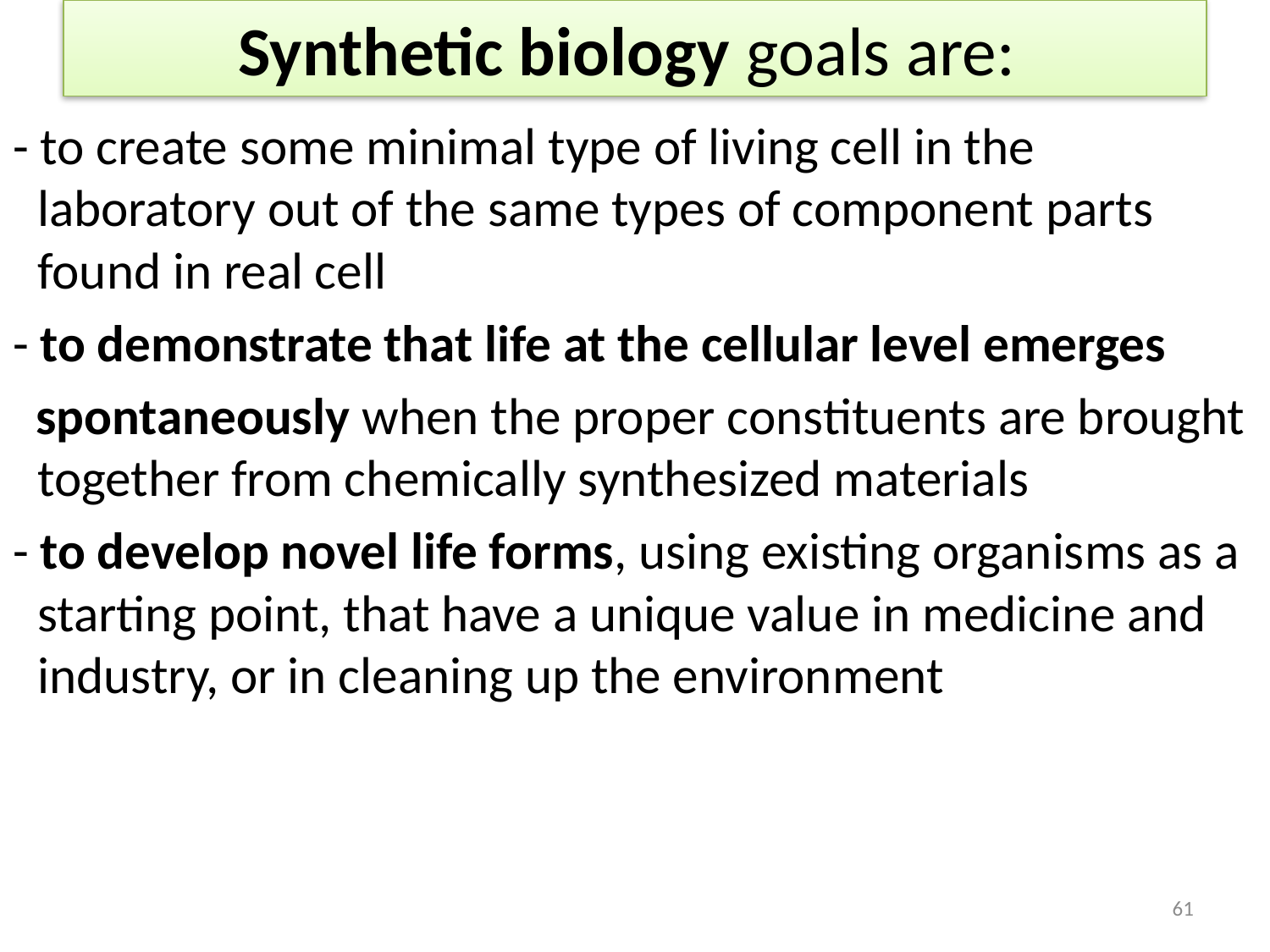

# Synthetic biology goals are:
- to create some minimal type of living cell in the laboratory out of the same types of component parts found in real cell
- to demonstrate that life at the cellular level emerges
  spontaneously when the proper constituents are brought together from chemically synthesized materials
- to develop novel life forms, using existing organisms as a starting point, that have a unique value in medicine and industry, or in cleaning up the environment
61